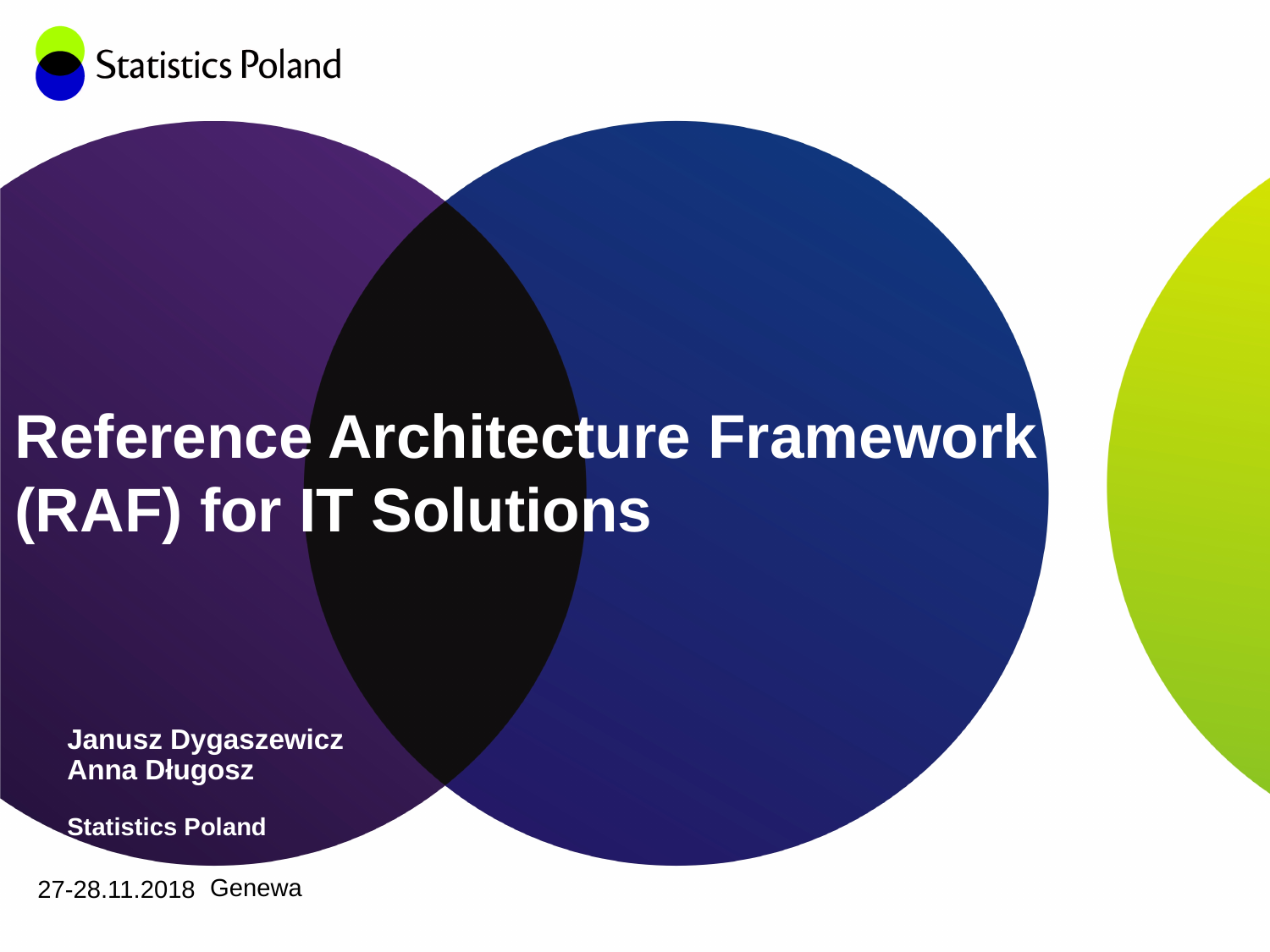

# Reference Architecture Framework (RAF) for IT Solutions
Janusz Dygaszewicz
Anna Długosz
Statistics Poland
Genewa
27-28.11.2018